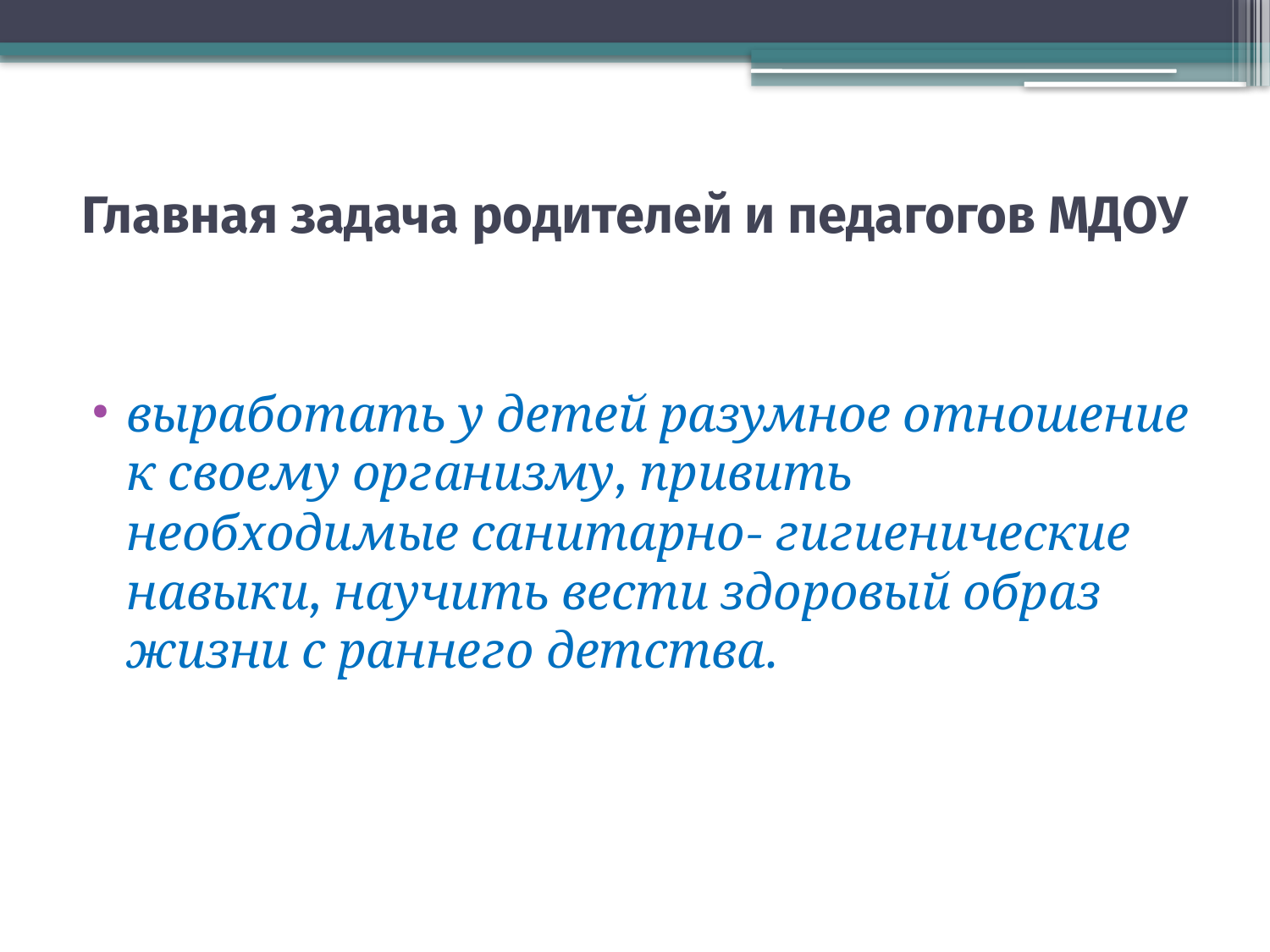

# Главная задача родителей и педагогов МДОУ
выработать у детей разумное отношение к своему организму, привить необходимые санитарно- гигиенические навыки, научить вести здоровый образ жизни с раннего детства.